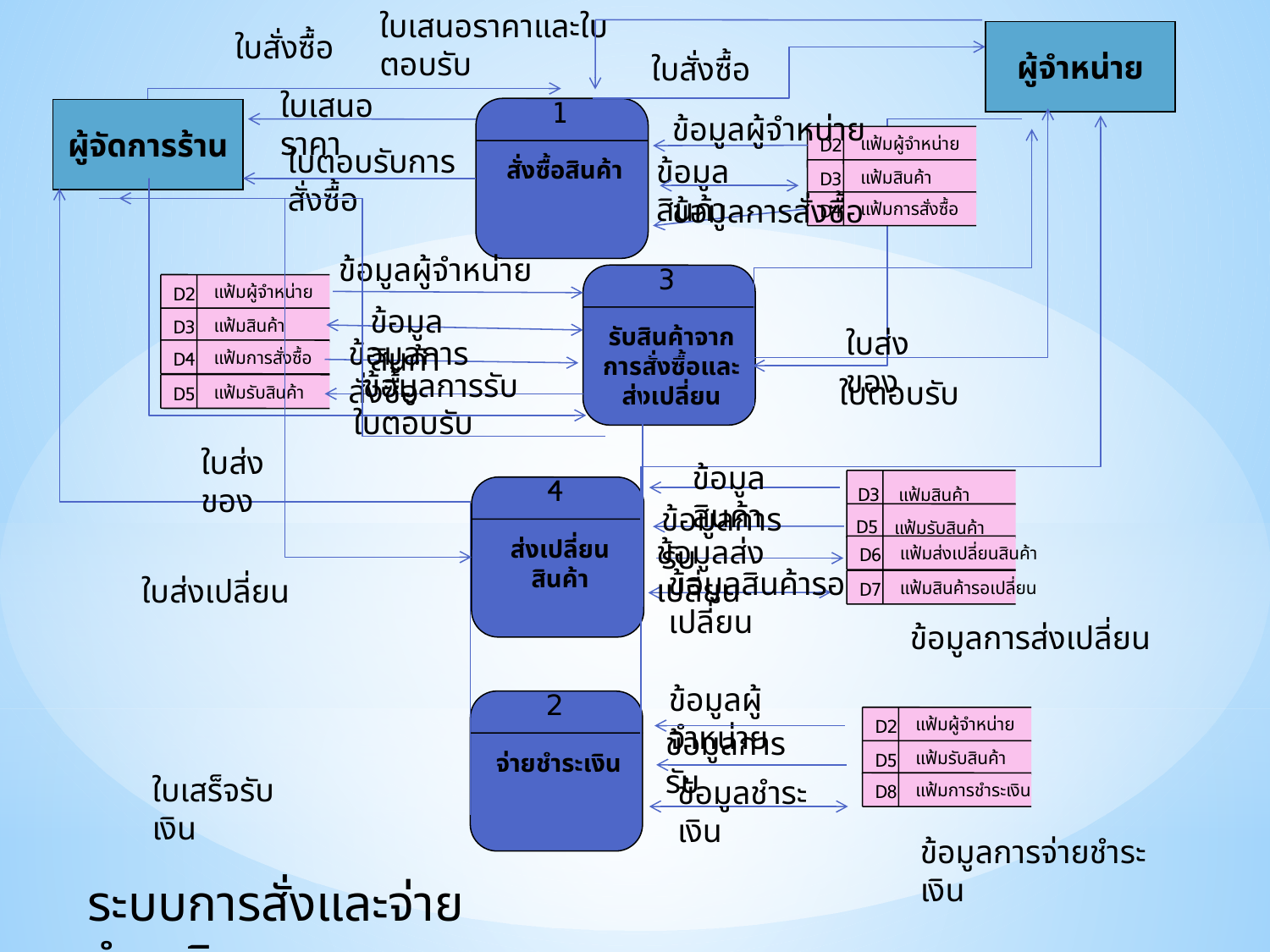

ใบเสนอราคาและใบตอบรับ
ใบสั่งซื้อ
ผู้จำหน่าย
ใบสั่งซื้อ
ใบเสนอราคา
1

สั่งซื้อสินค้า
ผู้จัดการร้าน
ข้อมูลผู้จำหน่าย

แฟ้มผู้จำหน่าย
D2

แฟ้มสินค้า
D3

แฟ้มการสั่งซื้อ
D4
ใบตอบรับการสั่งซื้อ
ข้อมูลสินค้า
ข้อมูลการสั่งซื้อ
ข้อมูลผู้จำหน่าย
3

รับสินค้าจาก
การสั่งซื้อและ
ส่งเปลี่ยน

แฟ้มผู้จำหน่าย
D2

แฟ้มสินค้า
D3

แฟ้มการสั่งซื้อ
D4

แฟ้มรับสินค้า
D5
ข้อมูลสินค้า
ใบส่งของ
ข้อมูลการสั่งซื้อ
ข้อมูลการรับ
    ใบตอบรับ
    ใบตอบรับ
ใบส่งของ
ข้อมูลสินค้า
4

ส่งเปลี่ยน
สินค้า

D3
แฟ้มสินค้า

แฟ้มส่งเปลี่ยนสินค้า
D6

แฟ้มสินค้ารอเปลี่ยน
D7
ข้อมูลการรับ
D5
แฟ้มรับสินค้า
ข้อมูลส่งเปลี่ยน
ข้อมูลสินค้ารอเปลี่ยน
ใบส่งเปลี่ยน
ข้อมูลการส่งเปลี่ยน
ข้อมูลผู้จำหน่าย
2

จ่ายชำระเงิน

แฟ้มผู้จำหน่าย
D2

แฟ้มรับสินค้า
D5

แฟ้มการชำระเงิน
D8
ข้อมูลการรับ
ใบเสร็จรับเงิน
ข้อมูลชำระเงิน
ข้อมูลการจ่ายชำระเงิน
ระบบการสั่งและจ่ายชำระเงิน